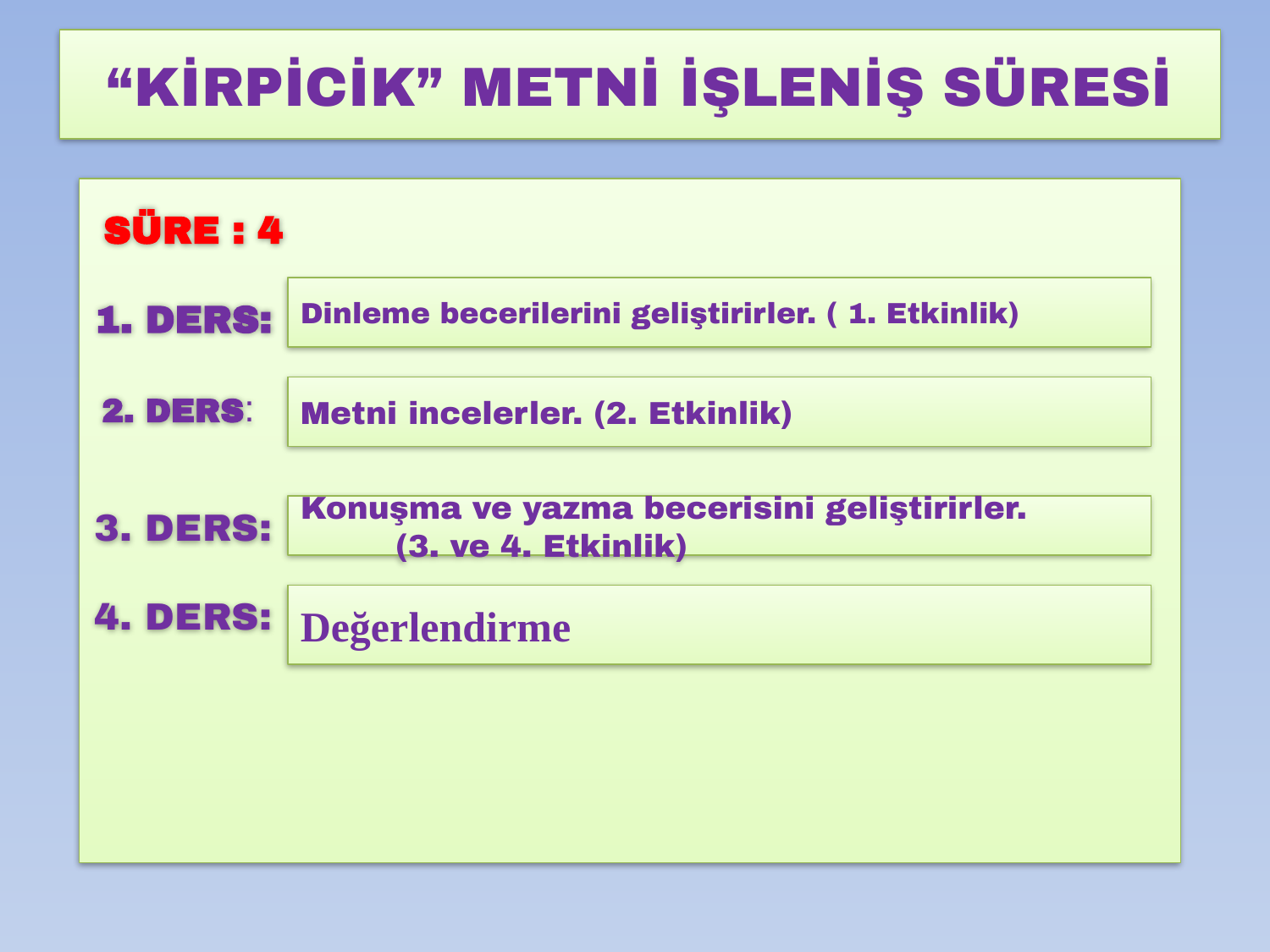

“KİRPİCİK” METNİ İŞLENİŞ SÜRESİ

SÜRE : 4
Dinleme becerilerini geliştirirler. ( 1. Etkinlik)
1. DERS:
2. DERS:
Metni incelerler. (2. Etkinlik)
3. DERS:
Konuşma ve yazma becerisini geliştirirler.                    (3. ve 4. Etkinlik)
4. DERS:
Değerlendirme